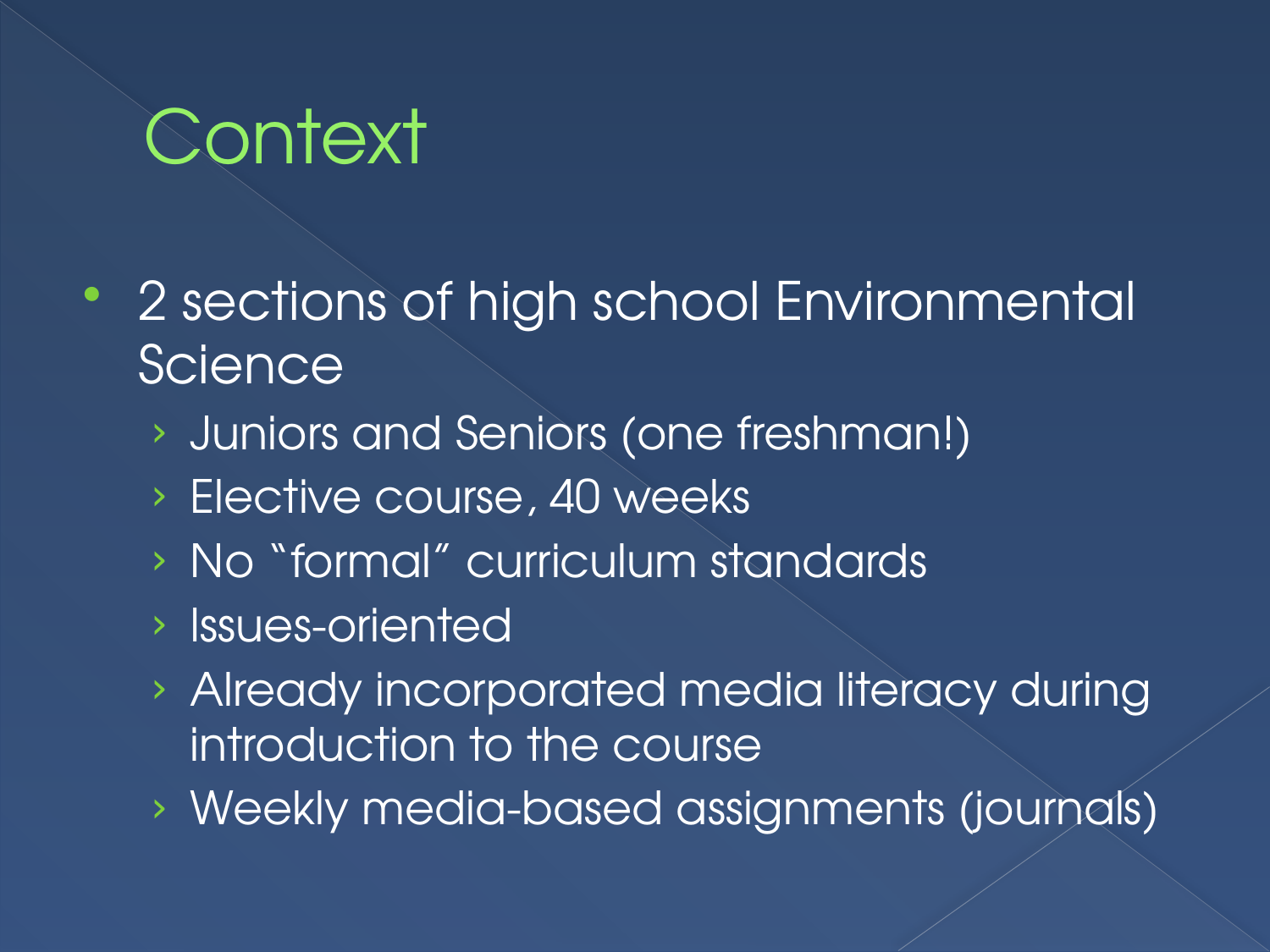

# Context
2 sections of high school Environmental Science
Juniors and Seniors (one freshman!)
Elective course, 40 weeks
No “formal” curriculum standards
Issues-oriented
Already incorporated media literacy during introduction to the course
Weekly media-based assignments (journals)